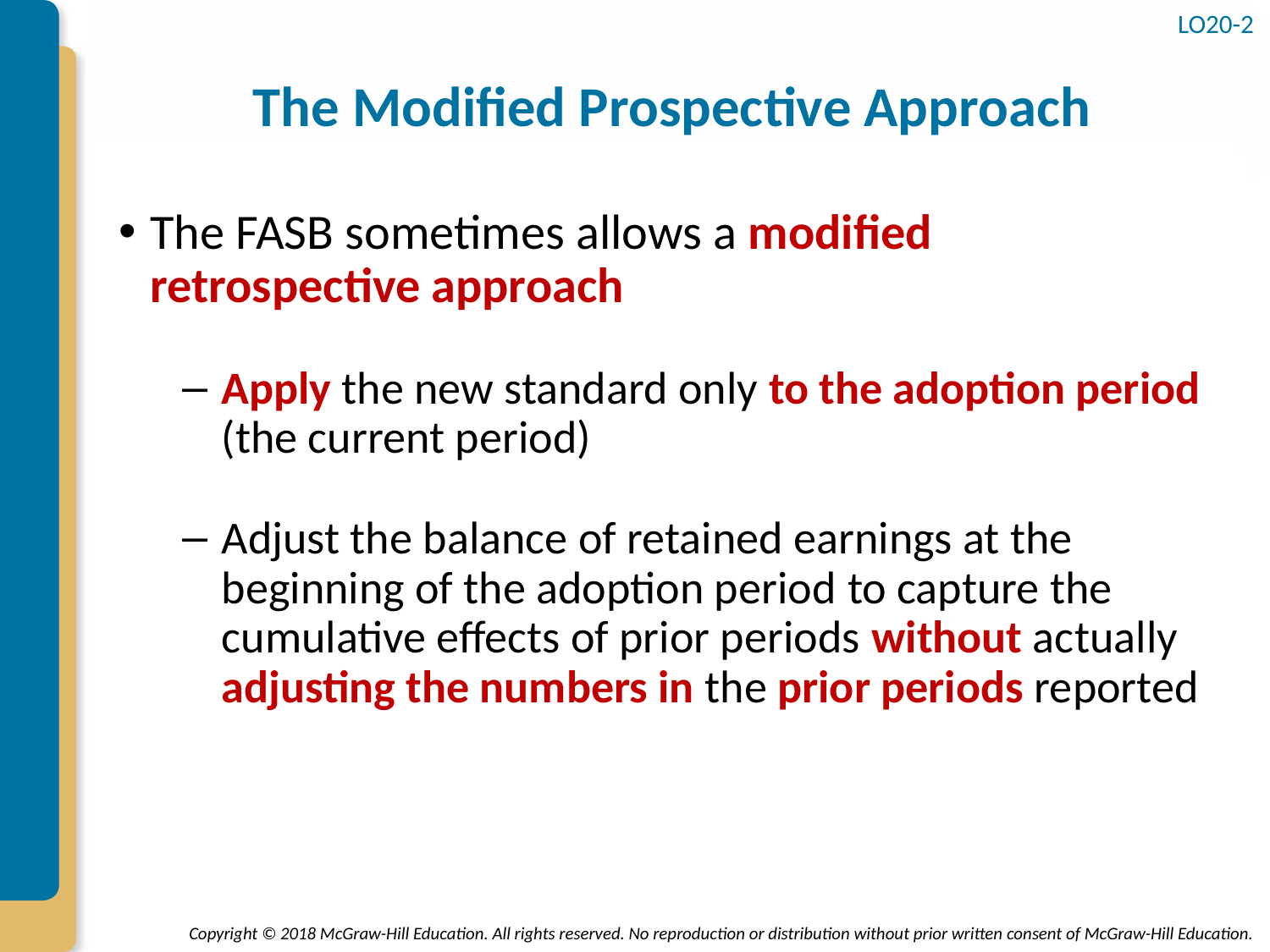

# The Modified Prospective Approach
LO20-2
The FASB sometimes allows a modified retrospective approach
Apply the new standard only to the adoption period (the current period)
Adjust the balance of retained earnings at the beginning of the adoption period to capture the cumulative effects of prior periods without actually adjusting the numbers in the prior periods reported